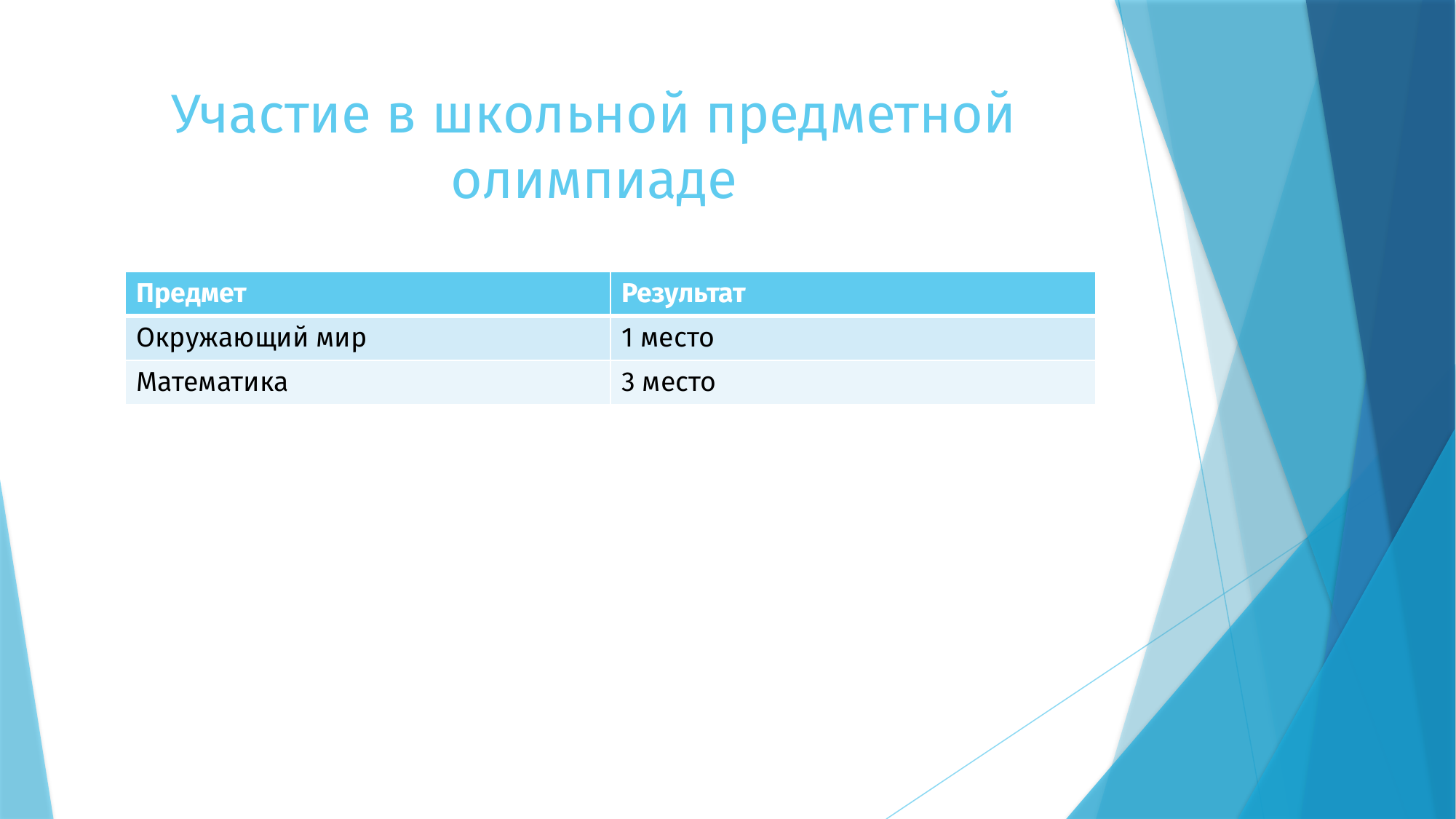

# Участие в школьной предметной олимпиаде
| Предмет | Результат |
| --- | --- |
| Окружающий мир | 1 место |
| Математика | 3 место |